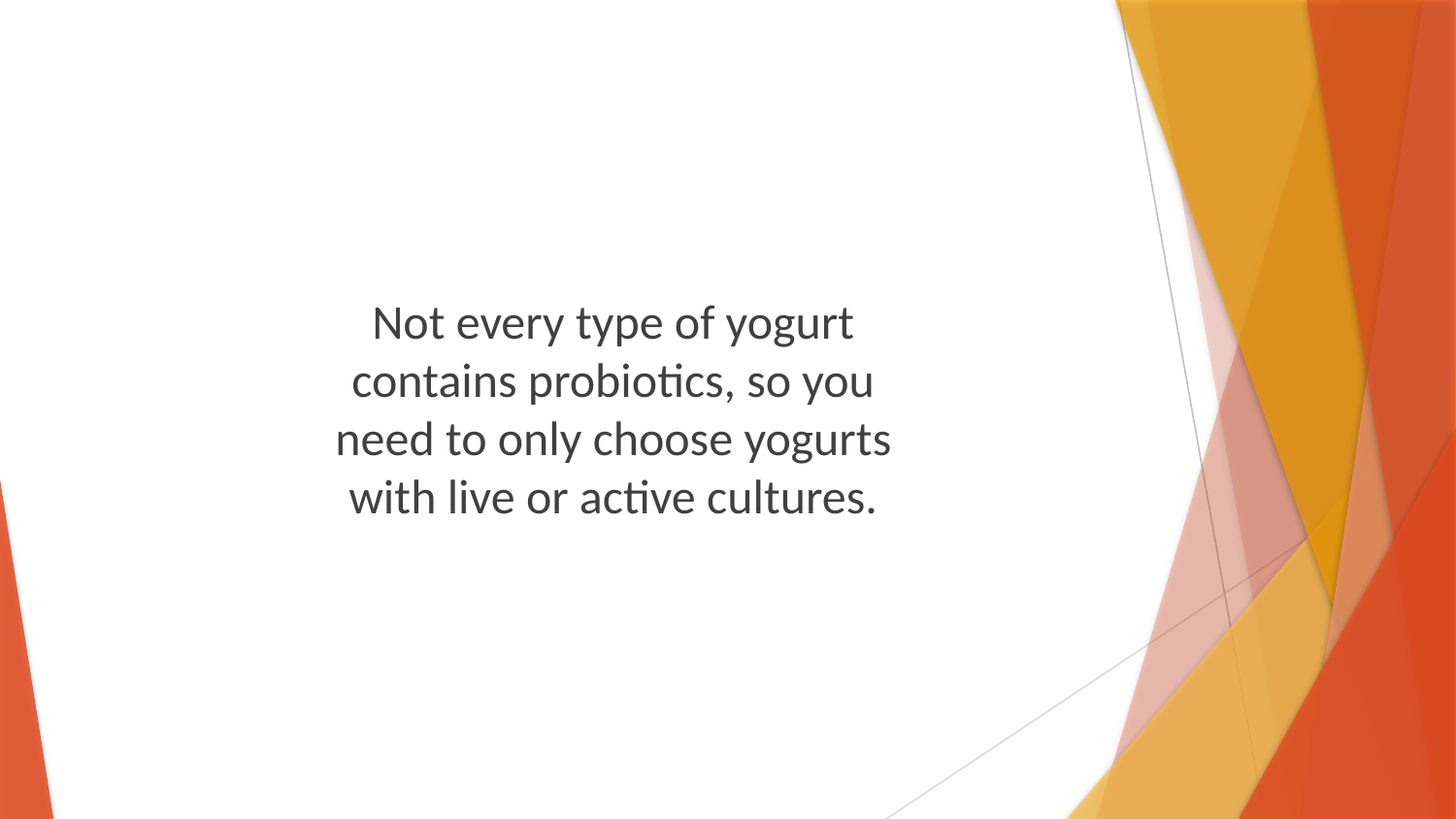

Not every type of yogurt contains probiotics, so you need to only choose yogurts with live or active cultures.